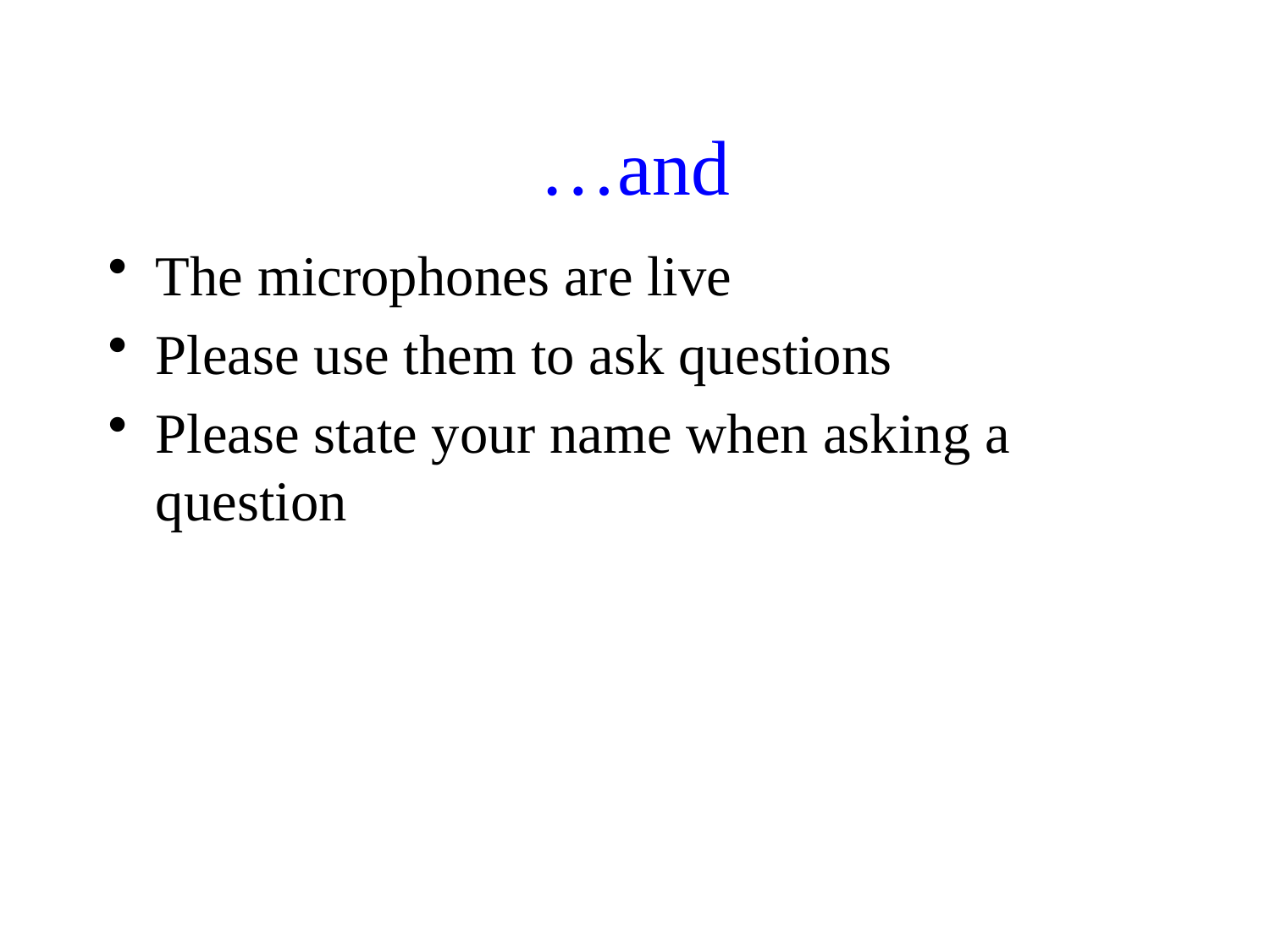

# …and
The microphones are live
Please use them to ask questions
Please state your name when asking a question